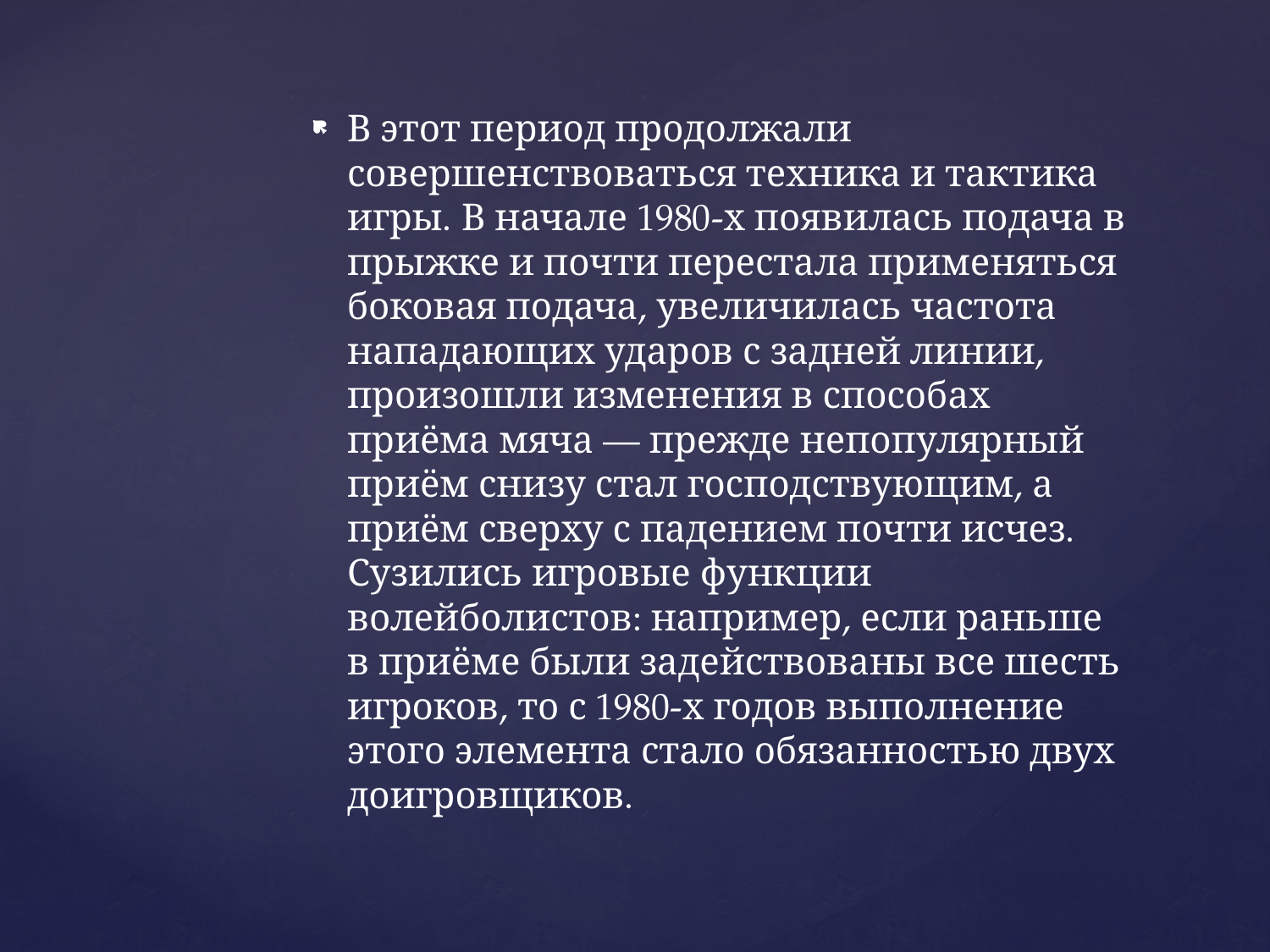

В этот период продолжали совершенствоваться техника и тактика игры. В начале 1980-х появилась подача в прыжке и почти перестала применяться боковая подача, увеличилась частота нападающих ударов с задней линии, произошли изменения в способах приёма мяча — прежде непопулярный приём снизу стал господствующим, а приём сверху с падением почти исчез. Сузились игровые функции волейболистов: например, если раньше в приёме были задействованы все шесть игроков, то с 1980-х годов выполнение этого элемента стало обязанностью двух доигровщиков.